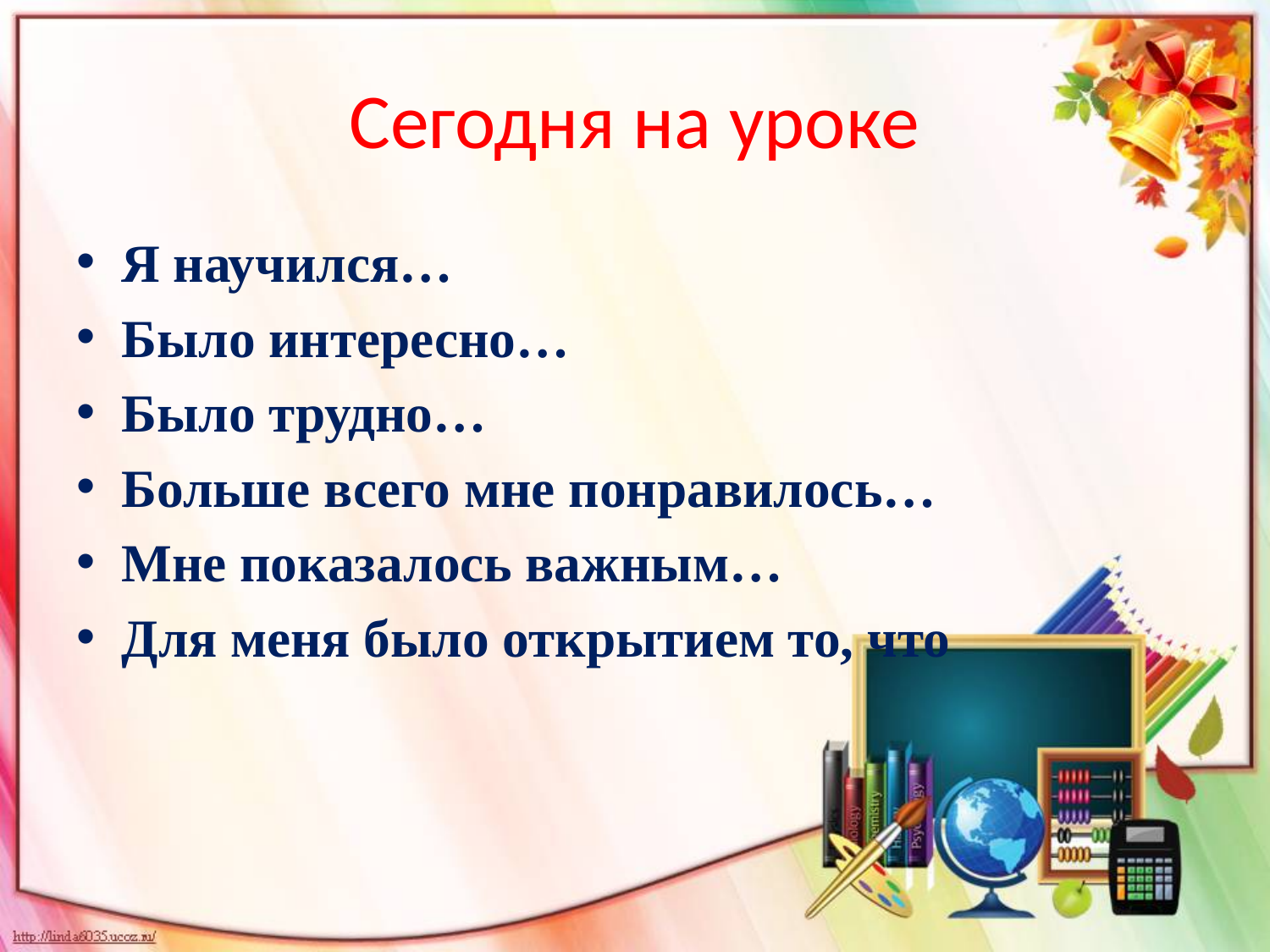

# Сегодня на уроке
Я научился…
Было интересно…
Было трудно…
Больше всего мне понравилось…
Мне показалось важным…
Для меня было открытием то, что